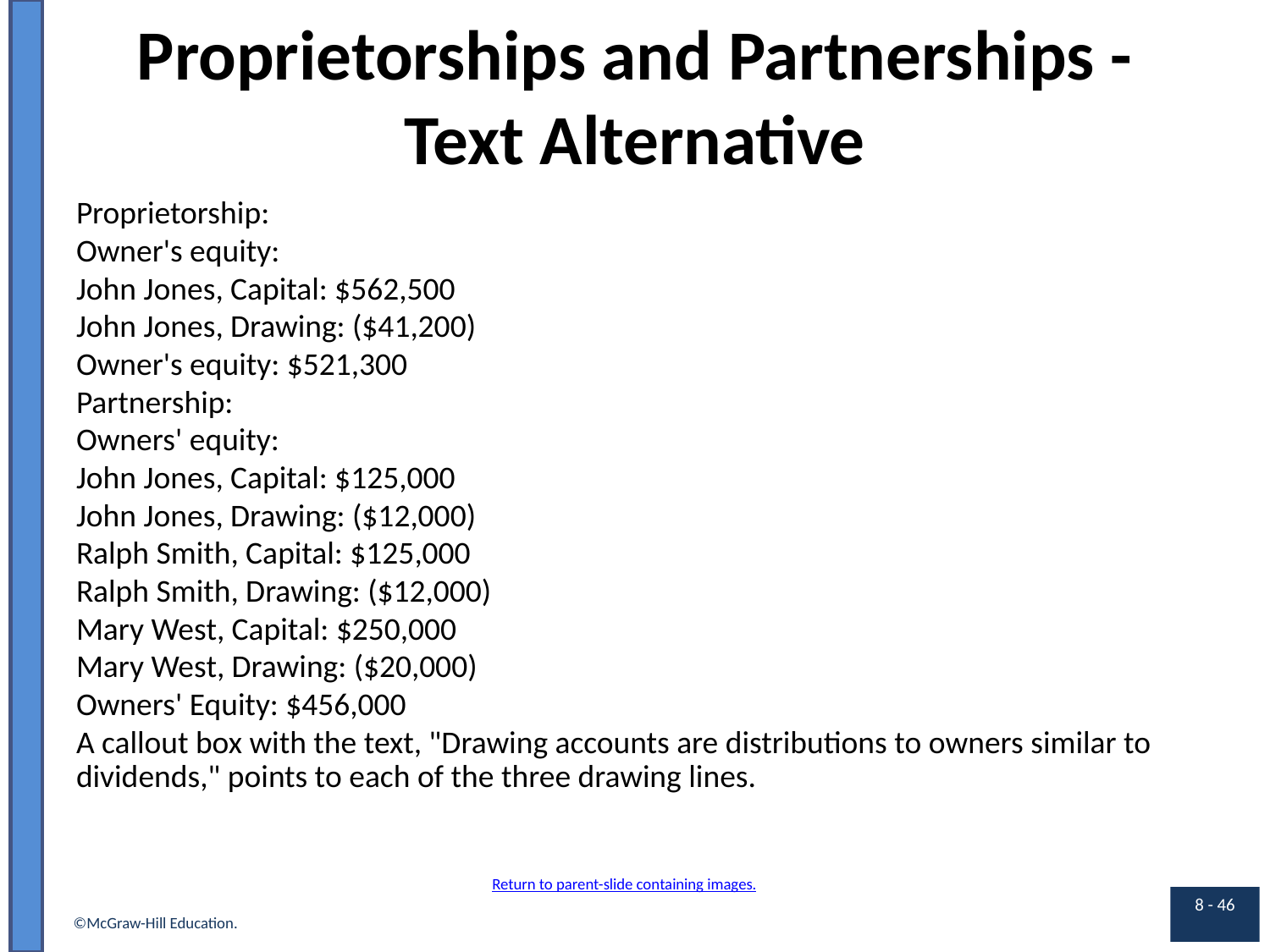

# Proprietorships and Partnerships - Text Alternative
Proprietorship:
Owner's equity:
John Jones, Capital: $562,500
John Jones, Drawing: ($41,200)
Owner's equity: $521,300
Partnership:
Owners' equity:
John Jones, Capital: $125,000
John Jones, Drawing: ($12,000)
Ralph Smith, Capital: $125,000
Ralph Smith, Drawing: ($12,000)
Mary West, Capital: $250,000
Mary West, Drawing: ($20,000)
Owners' Equity: $456,000
A callout box with the text, "Drawing accounts are distributions to owners similar to dividends," points to each of the three drawing lines.
Return to parent-slide containing images.